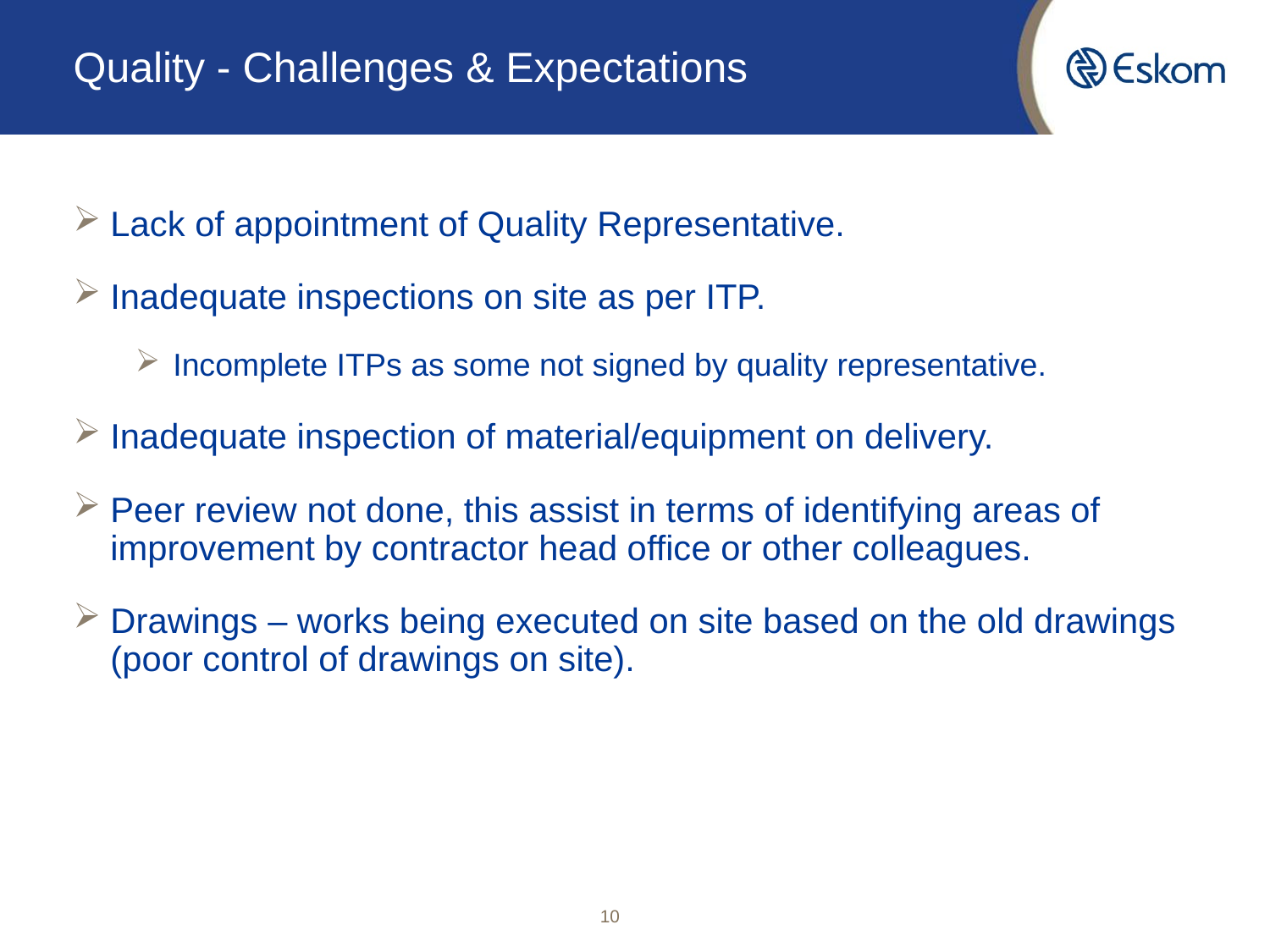

# Quality - Challenges & Expectations
Lack of appointment of Quality Representative.
Inadequate inspections on site as per ITP.
Incomplete ITPs as some not signed by quality representative.
Inadequate inspection of material/equipment on delivery.
Peer review not done, this assist in terms of identifying areas of improvement by contractor head office or other colleagues.
Drawings – works being executed on site based on the old drawings (poor control of drawings on site).

10